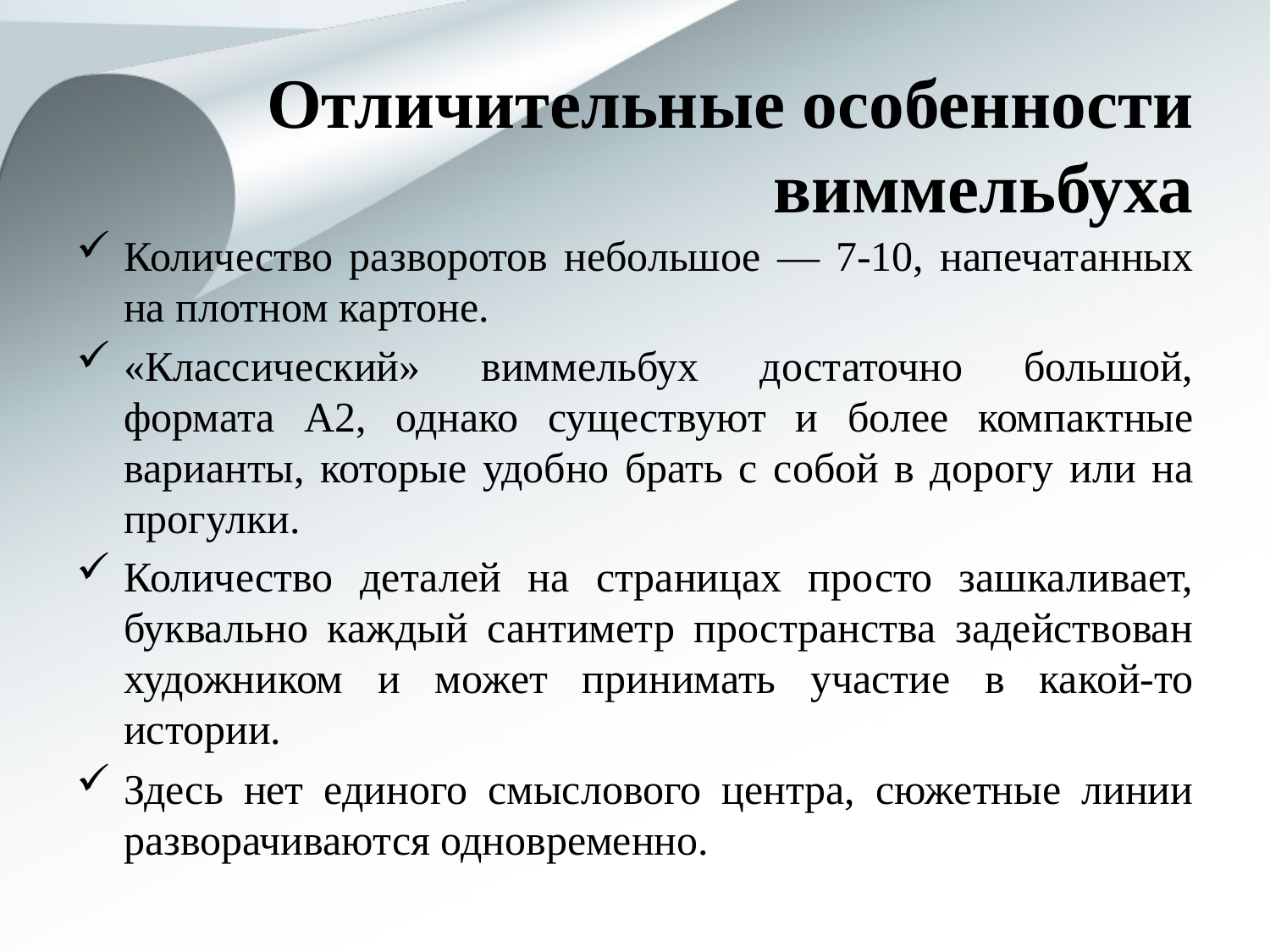

# Отличительные особенности виммельбуха
Количество разворотов небольшое — 7-10, напечатанных на плотном картоне.
«Классический» виммельбух достаточно большой, формата А2, однако существуют и более компактные варианты, которые удобно брать с собой в дорогу или на прогулки.
Количество деталей на страницах просто зашкаливает, буквально каждый сантиметр пространства задействован художником и может принимать участие в какой-то истории.
Здесь нет единого смыслового центра, сюжетные линии разворачиваются одновременно.